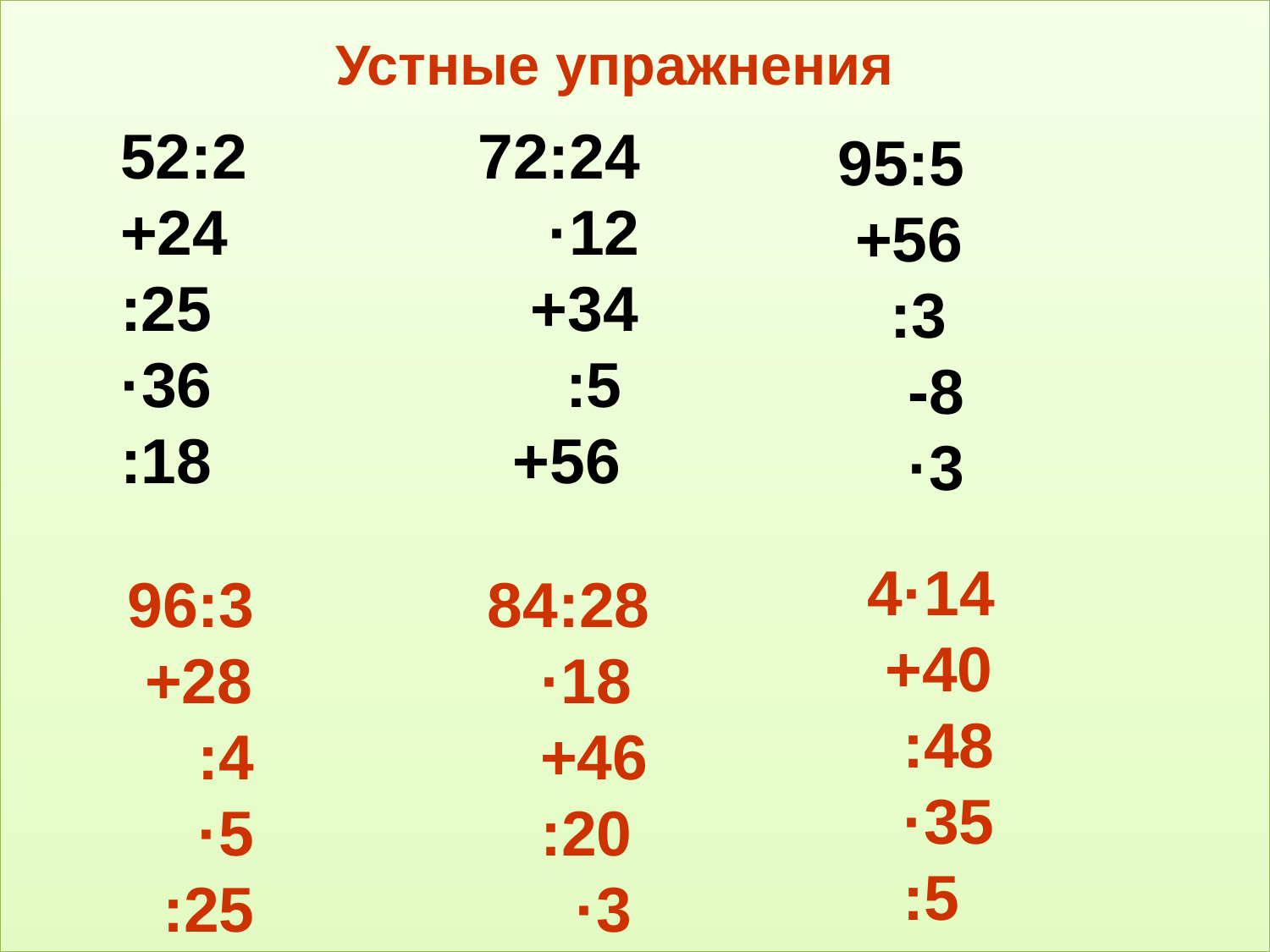

Устные упражнения
52:2
+24
:25
·36
:18

72:24
    ·12
   +34
     :5
  +56

95:5
 +56
   :3
    -8
    ·3
4·14
 +40
  :48
  ·35
    :5
96:3
 +28
    :4
    ·5
  :25
84:28
   ·18
   +46
   :20
     ·3